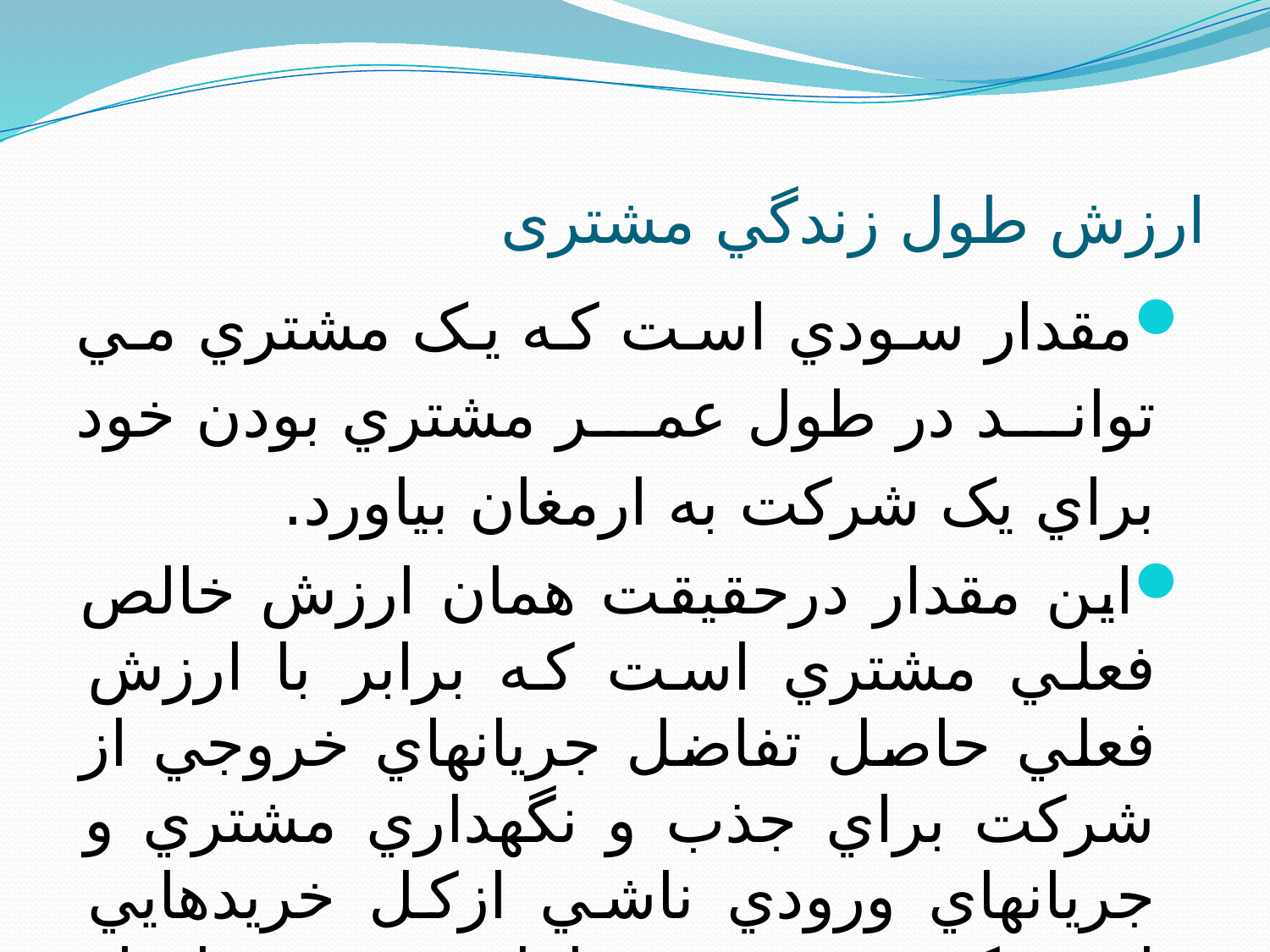

# ارزش طول زندگي مشتری
مقدار سودي است که يک مشتري مي تواند در طول عمر مشتري بودن خود براي يک شرکت به ارمغان بياورد.
اين مقدار درحقيقت همان ارزش خالص فعلي مشتري است که برابر با ارزش فعلي حاصل تفاضل جريانهاي خروجي از شرکت براي جذب و نگهداري مشتري و جريانهاي ورودي ناشي ازکل خريدهايي است که مشتري در طول عمر خود انجام مي دهد.